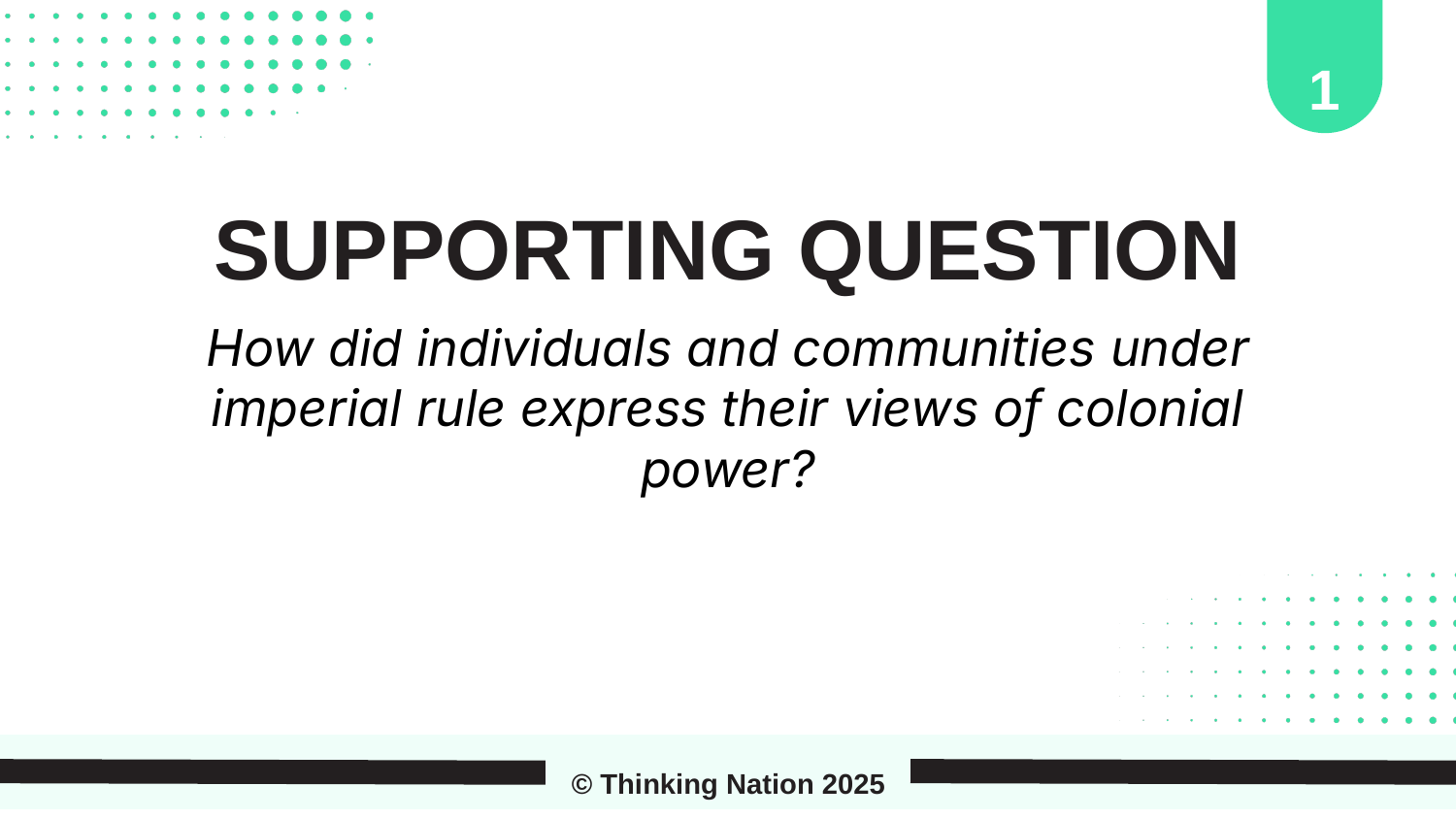

1
SUPPORTING QUESTION
How did individuals and communities under imperial rule express their views of colonial power?

© Thinking Nation 2025